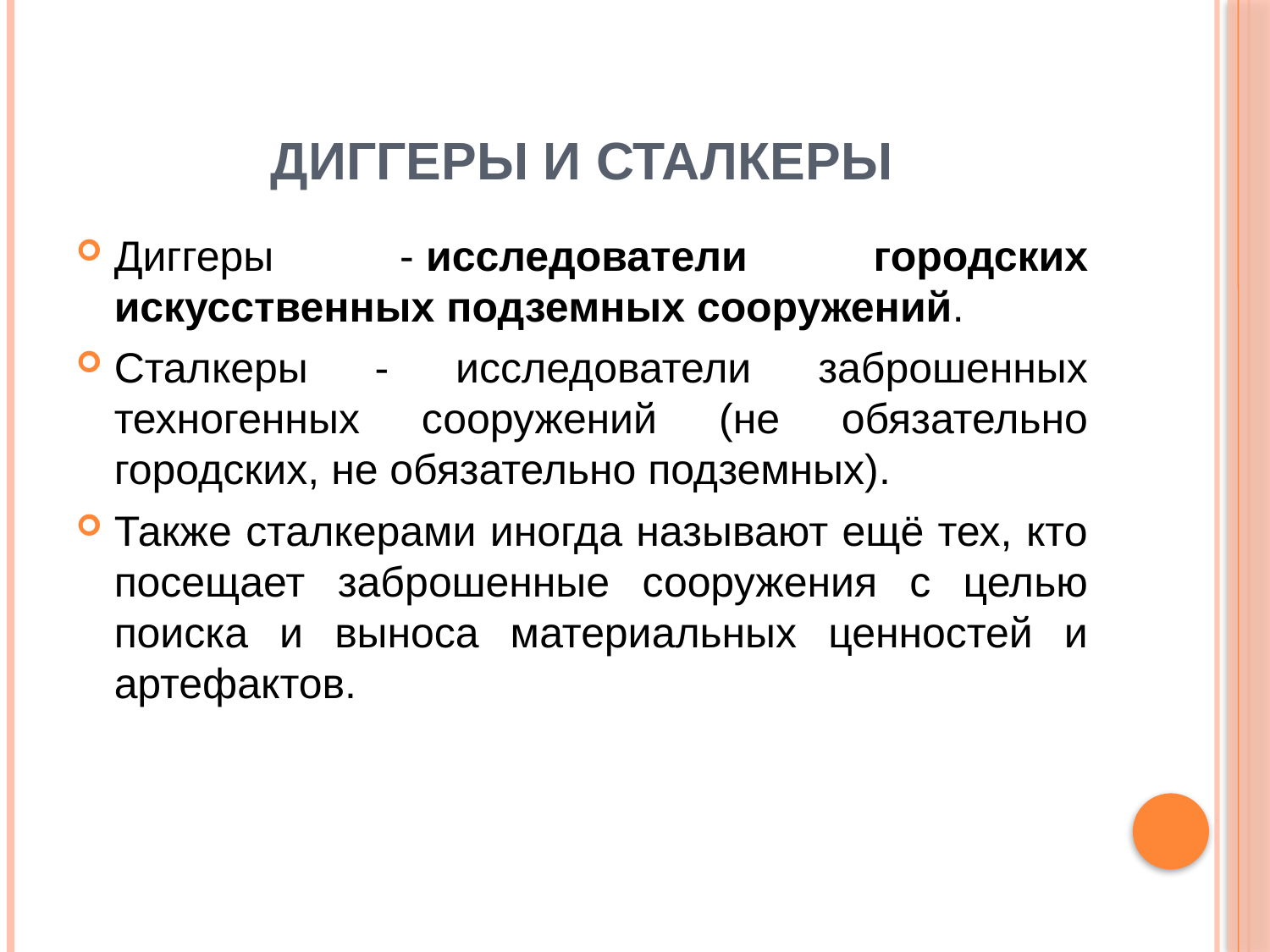

# ДИГГЕРЫ И СТАЛКЕРЫ
Диггеры - исследователи городских искусственных подземных сооружений.
Сталкеры - исследователи заброшенных техногенных сооружений (не обязательно городских, не обязательно подземных).
Также сталкерами иногда называют ещё тех, кто посещает заброшенные сооружения с целью поиска и выноса материальных ценностей и артефактов.